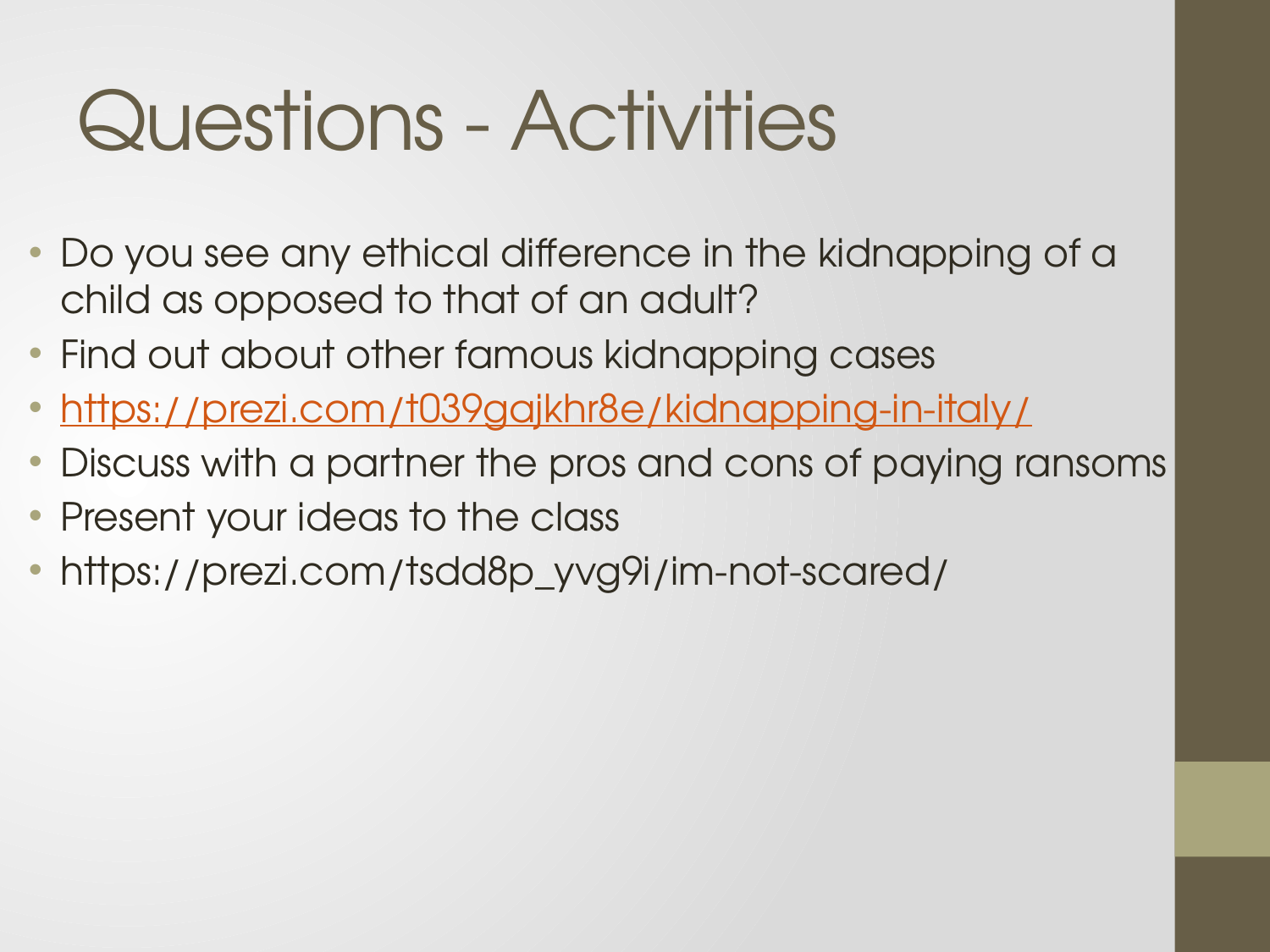

# Questions - Activities
Do you see any ethical difference in the kidnapping of a child as opposed to that of an adult?
Find out about other famous kidnapping cases
https://prezi.com/t039gajkhr8e/kidnapping-in-italy/
Discuss with a partner the pros and cons of paying ransoms
Present your ideas to the class
https://prezi.com/tsdd8p_yvg9i/im-not-scared/